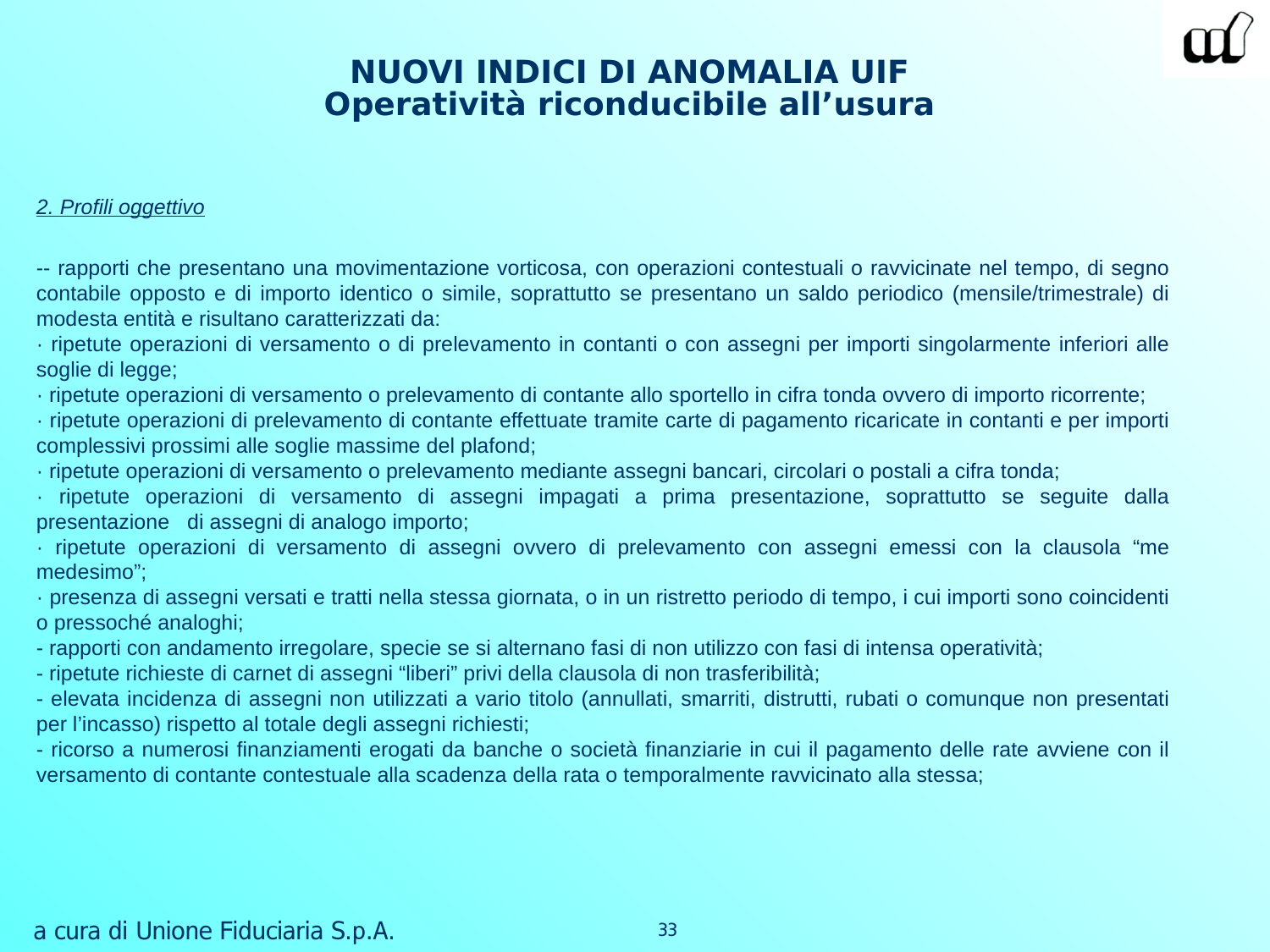

NUOVI INDICI DI ANOMALIA UIF
Operatività riconducibile all’usura
2. Profili oggettivo

-- rapporti che presentano una movimentazione vorticosa, con operazioni contestuali o ravvicinate nel tempo, di segno contabile opposto e di importo identico o simile, soprattutto se presentano un saldo periodico (mensile/trimestrale) di modesta entità e risultano caratterizzati da:
· ripetute operazioni di versamento o di prelevamento in contanti o con assegni per importi singolarmente inferiori alle soglie di legge;
· ripetute operazioni di versamento o prelevamento di contante allo sportello in cifra tonda ovvero di importo ricorrente;
· ripetute operazioni di prelevamento di contante effettuate tramite carte di pagamento ricaricate in contanti e per importi complessivi prossimi alle soglie massime del plafond;
· ripetute operazioni di versamento o prelevamento mediante assegni bancari, circolari o postali a cifra tonda;
· ripetute operazioni di versamento di assegni impagati a prima presentazione, soprattutto se seguite dalla presentazione   di assegni di analogo importo;
· ripetute operazioni di versamento di assegni ovvero di prelevamento con assegni emessi con la clausola “me medesimo”;
· presenza di assegni versati e tratti nella stessa giornata, o in un ristretto periodo di tempo, i cui importi sono coincidenti o pressoché analoghi;
- rapporti con andamento irregolare, specie se si alternano fasi di non utilizzo con fasi di intensa operatività;
- ripetute richieste di carnet di assegni “liberi” privi della clausola di non trasferibilità;
- elevata incidenza di assegni non utilizzati a vario titolo (annullati, smarriti, distrutti, rubati o comunque non presentati per l’incasso) rispetto al totale degli assegni richiesti;
- ricorso a numerosi finanziamenti erogati da banche o società finanziarie in cui il pagamento delle rate avviene con il versamento di contante contestuale alla scadenza della rata o temporalmente ravvicinato alla stessa;